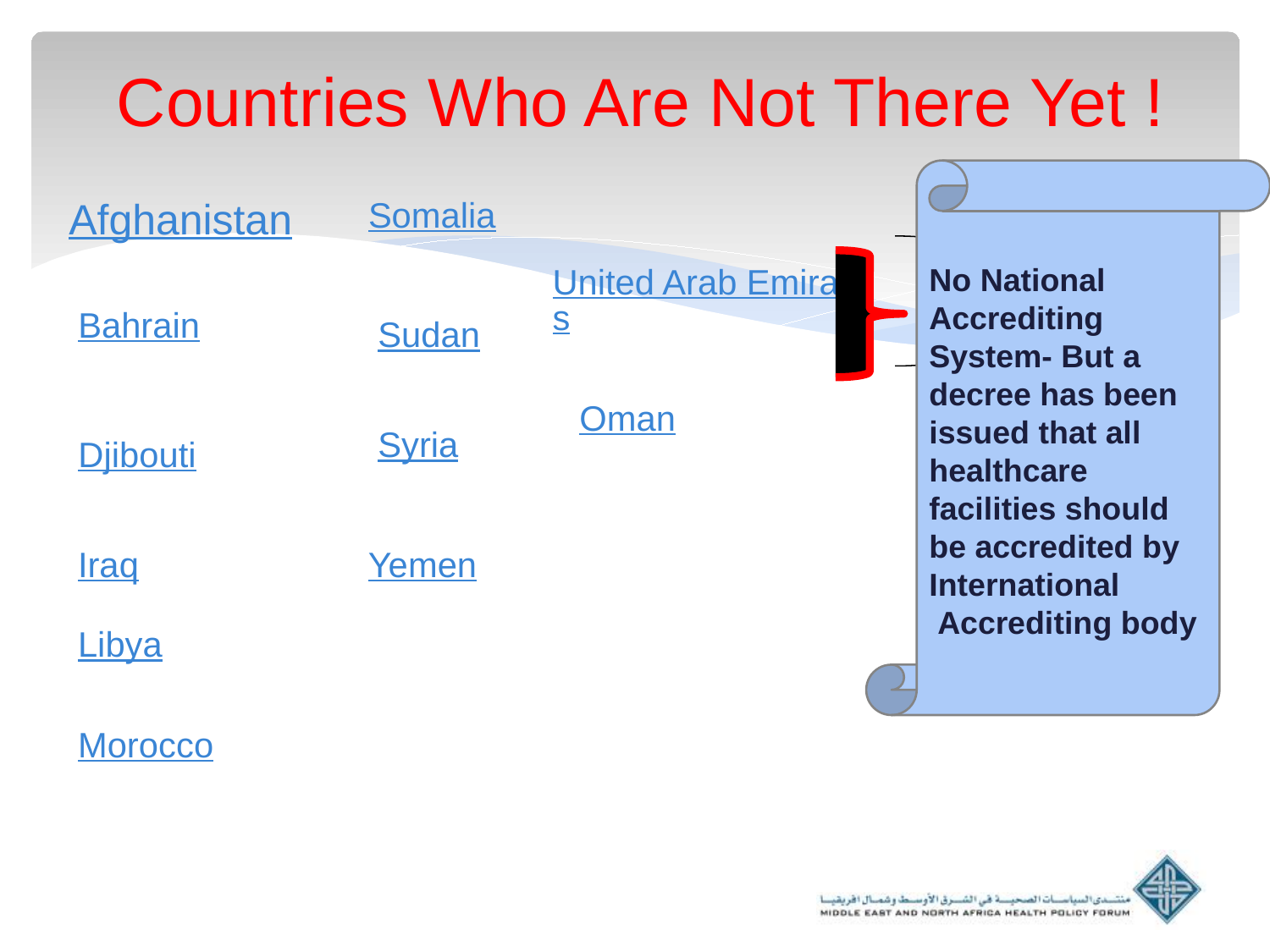

# Countries Who Are Not There Yet !
No National Accrediting System- But a decree has been issued that all healthcare facilities should be accredited by International Accrediting body
Afghanistan
Somalia

United Arab Emirates
Bahrain
Sudan
Oman
Syria
Djibouti
Iraq
Yemen
Libya
Morocco